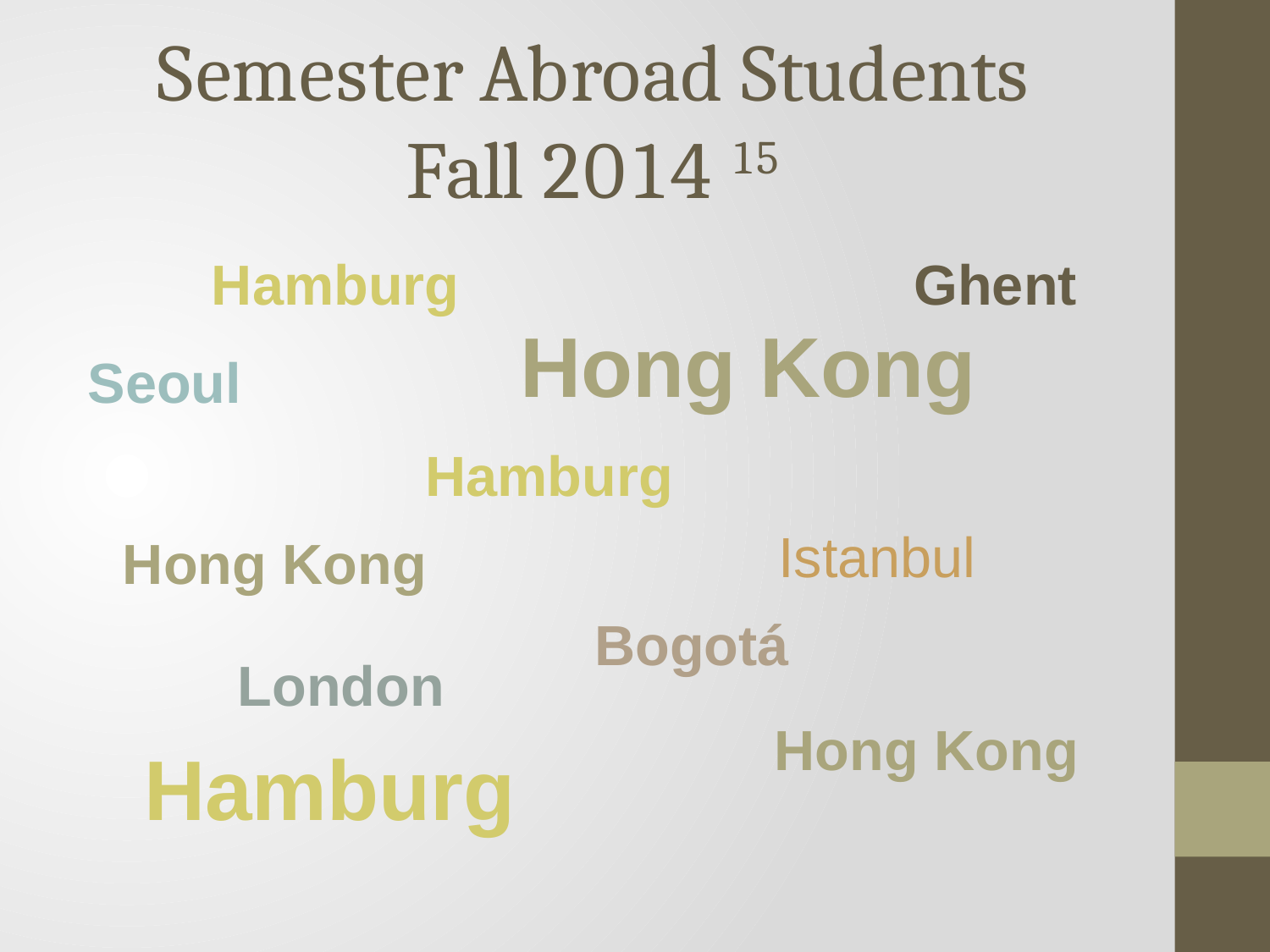

# Semester Abroad Students Fall 2014 15

Hamburg
Ghent
Hong Kong
Seoul
Hamburg
Istanbul
Hong Kong
Bogotá
London
Hong Kong
Hamburg